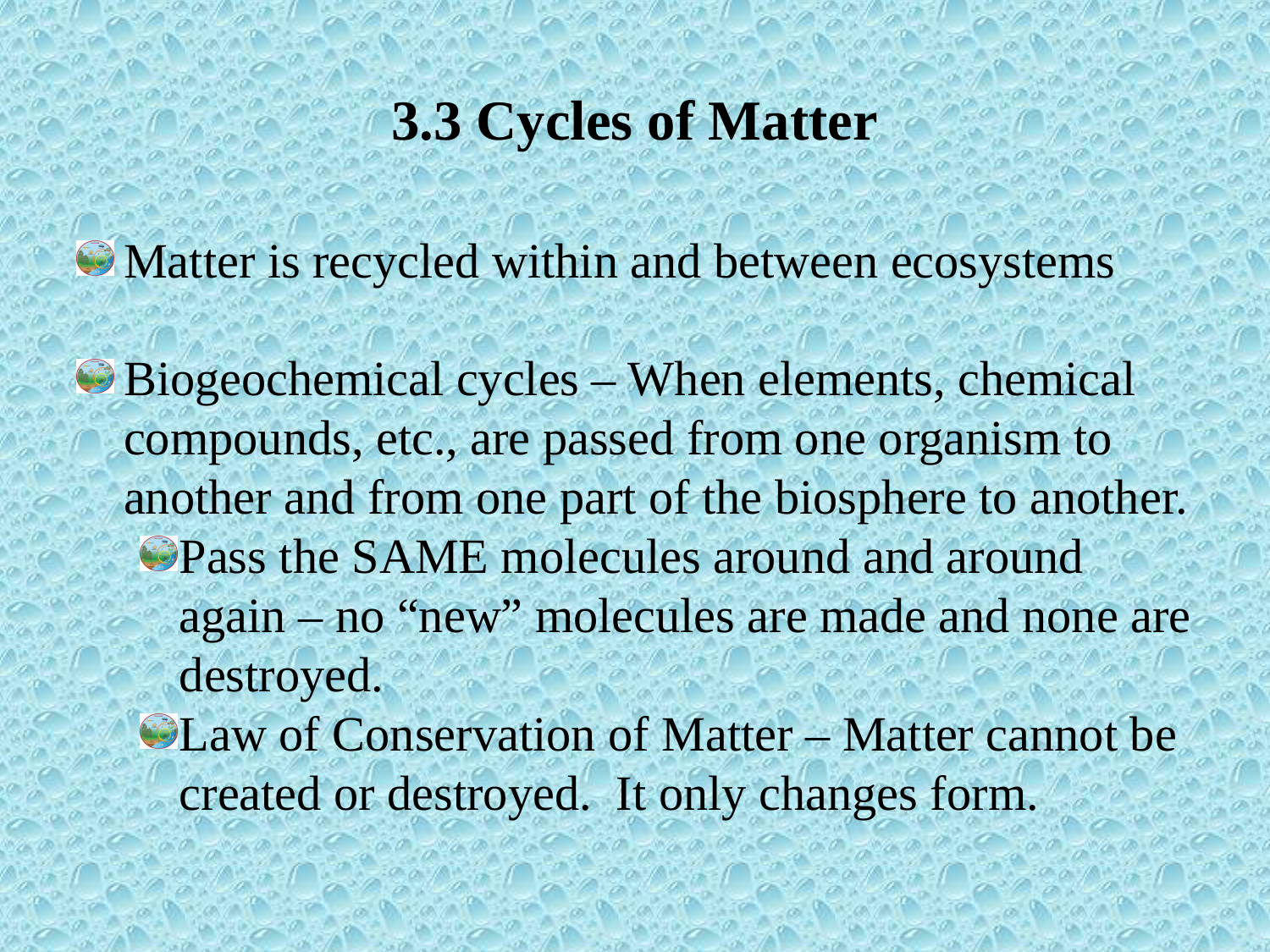

# 3.3 Cycles of Matter
Matter is recycled within and between ecosystems

Biogeochemical cycles – When elements, chemical compounds, etc., are passed from one organism to another and from one part of the biosphere to another.
Pass the SAME molecules around and around again – no “new” molecules are made and none are destroyed.
Law of Conservation of Matter – Matter cannot be created or destroyed.  It only changes form.